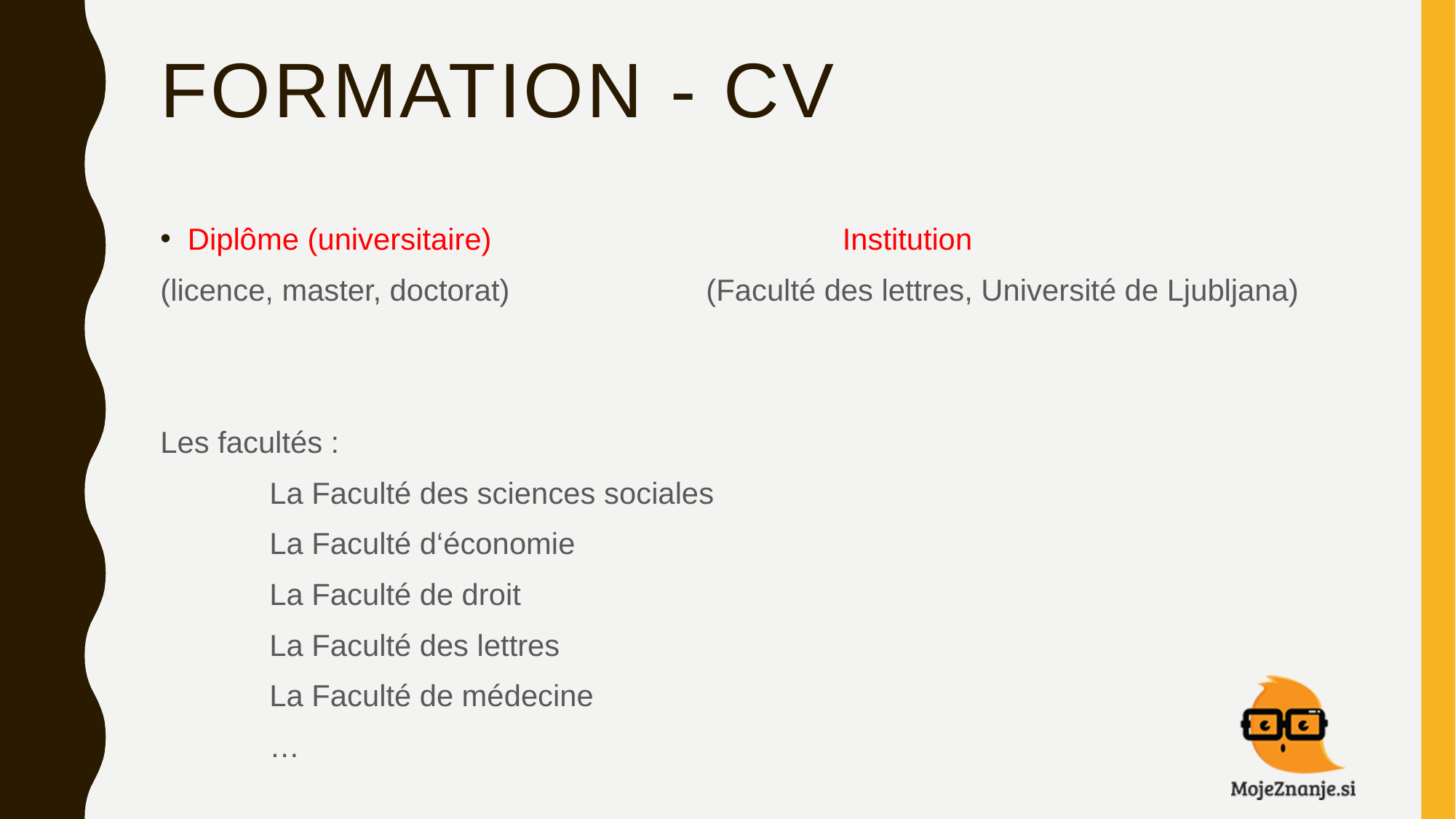

# Formation - CV
Diplôme (universitaire)				Institution
(licence, master, doctorat)		(Faculté des lettres, Université de Ljubljana)

Les facultés :
	La Faculté des sciences sociales
	La Faculté d‘économie
	La Faculté de droit
	La Faculté des lettres
	La Faculté de médecine
	…